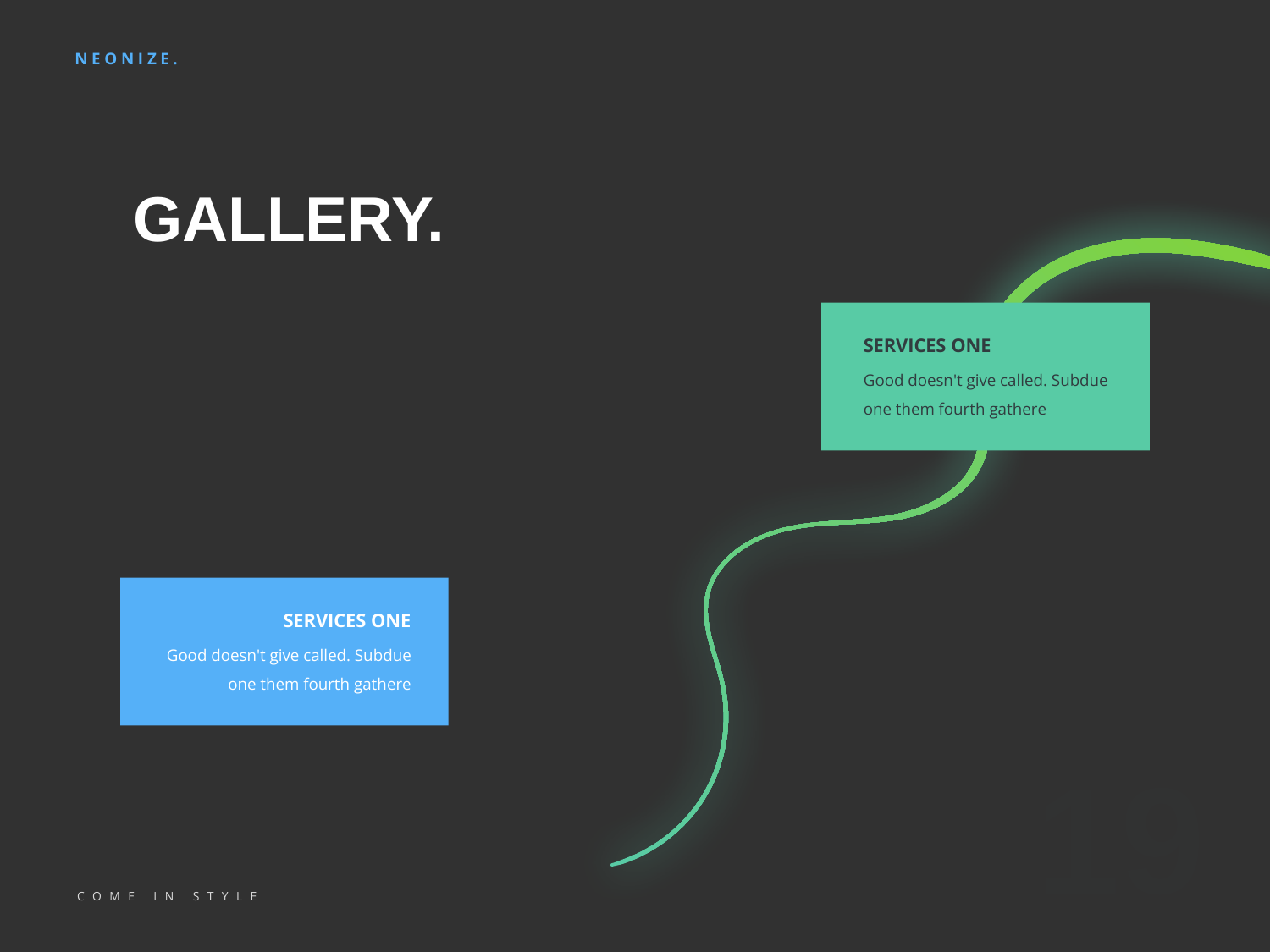

# GALLERY.

SERVICES ONE

Good doesn't give called. Subdue one them fourth gathere

SERVICES ONE
Good doesn't give called. Subdue one them fourth gathere